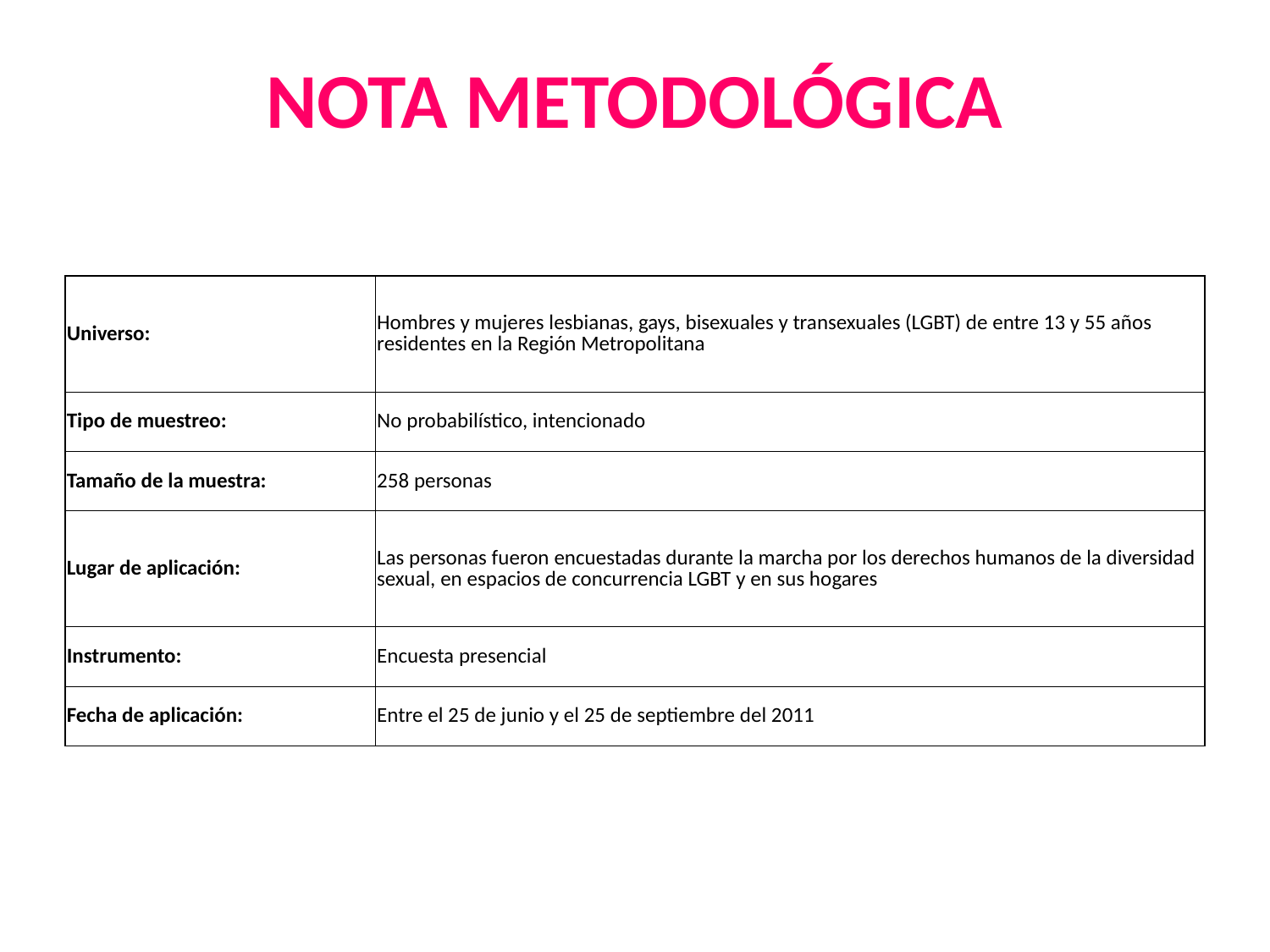

# NOTA METODOLÓGICA
| Universo: | Hombres y mujeres lesbianas, gays, bisexuales y transexuales (LGBT) de entre 13 y 55 años residentes en la Región Metropolitana |
| --- | --- |
| Tipo de muestreo: | No probabilístico, intencionado |
| Tamaño de la muestra: | 258 personas |
| Lugar de aplicación: | Las personas fueron encuestadas durante la marcha por los derechos humanos de la diversidad sexual, en espacios de concurrencia LGBT y en sus hogares |
| Instrumento: | Encuesta presencial |
| Fecha de aplicación: | Entre el 25 de junio y el 25 de septiembre del 2011 |